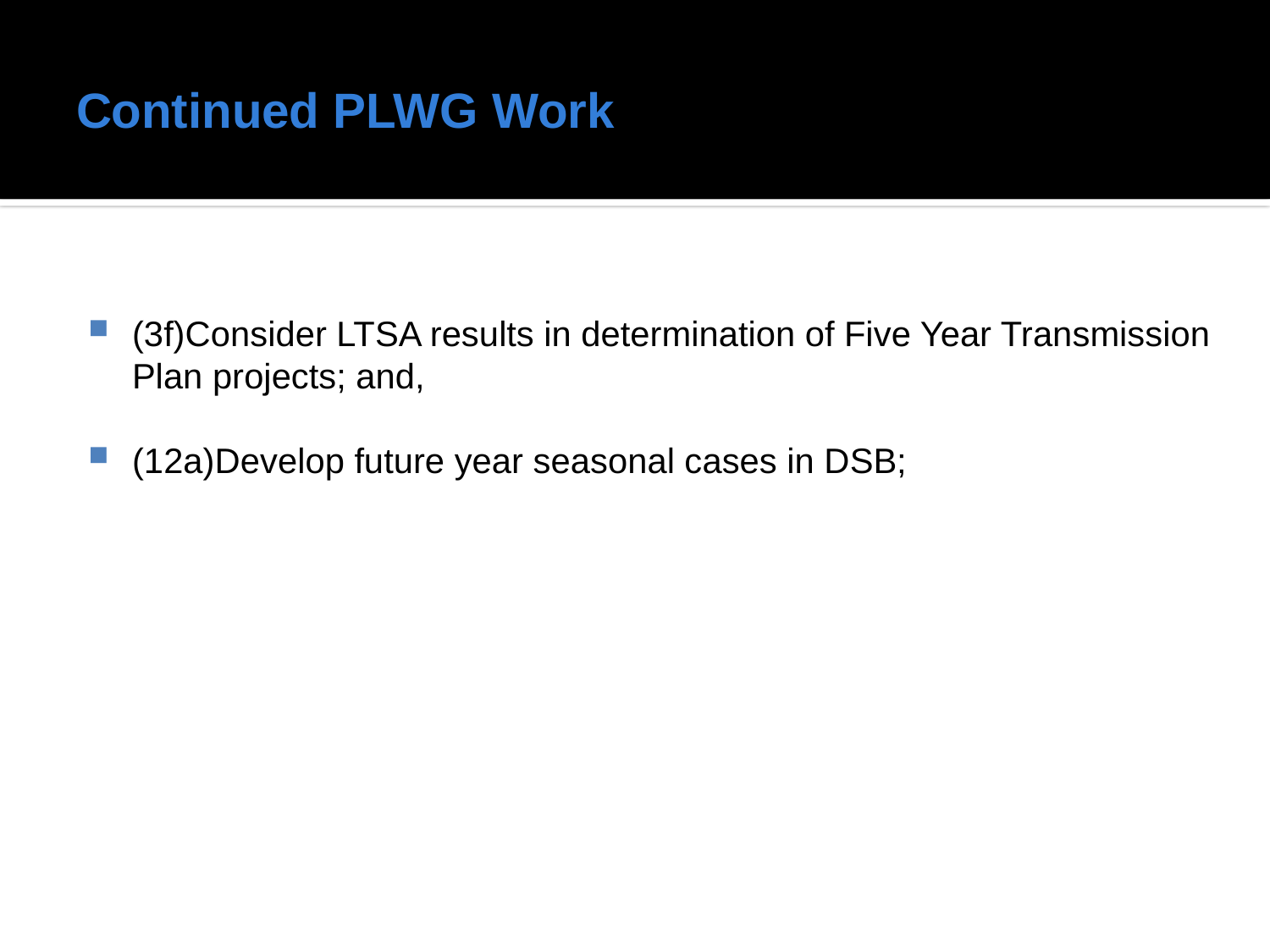

# Continued PLWG Work

(3f)Consider LTSA results in determination of Five Year Transmission Plan projects; and,

(12a)Develop future year seasonal cases in DSB;